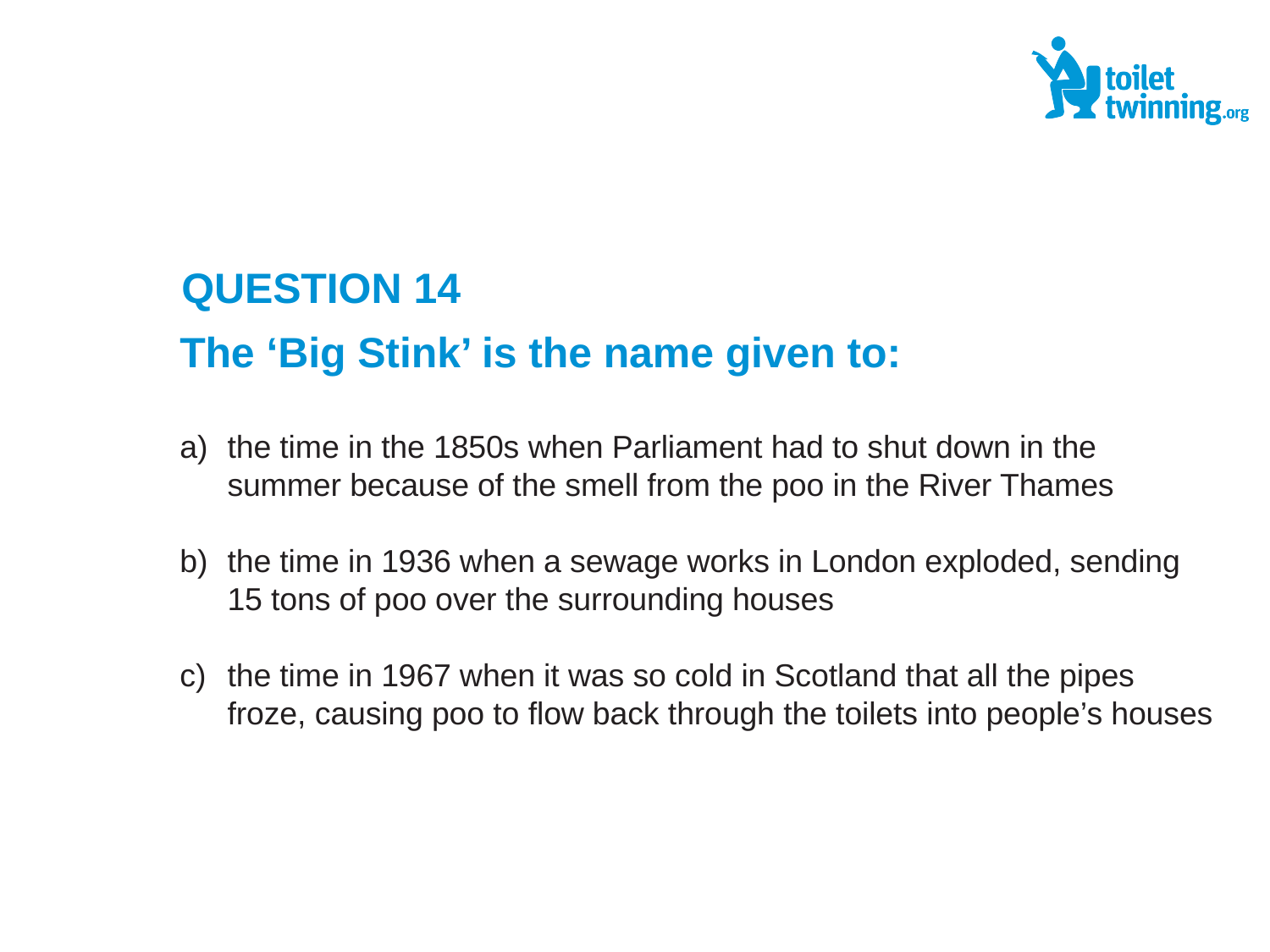

QUESTION 14
The ‘Big Stink’ is the name given to:

the time in the 1850s when Parliament had to shut down in the summer because of the smell from the poo in the River Thames

the time in 1936 when a sewage works in London exploded, sending
15 tons of poo over the surrounding houses

the time in 1967 when it was so cold in Scotland that all the pipes froze, causing poo to flow back through the toilets into people’s houses